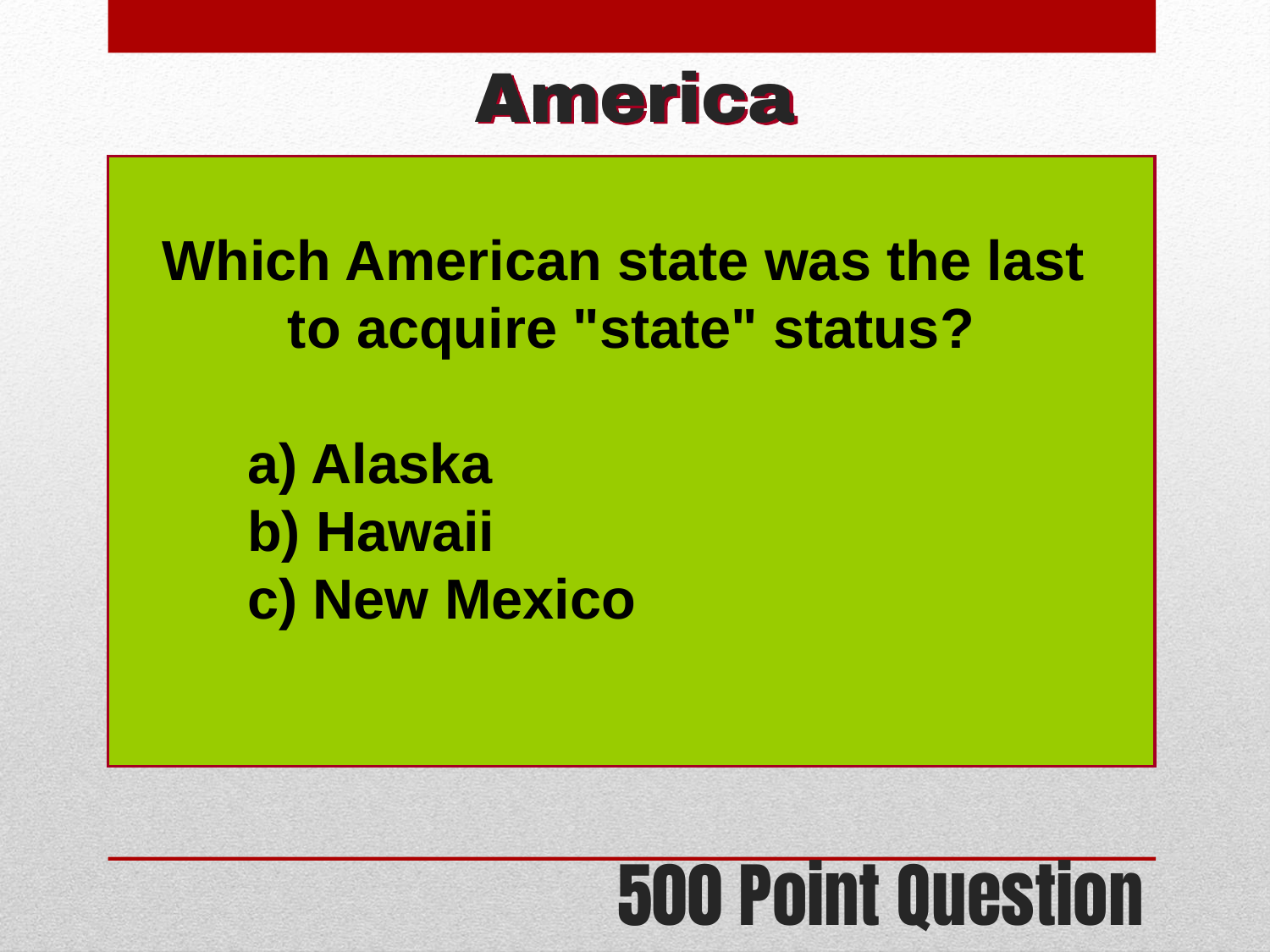

America
Which American state was the last
to acquire "state" status?

	a) Alaska
	b) Hawaii
	c) New Mexico

500 Point Question